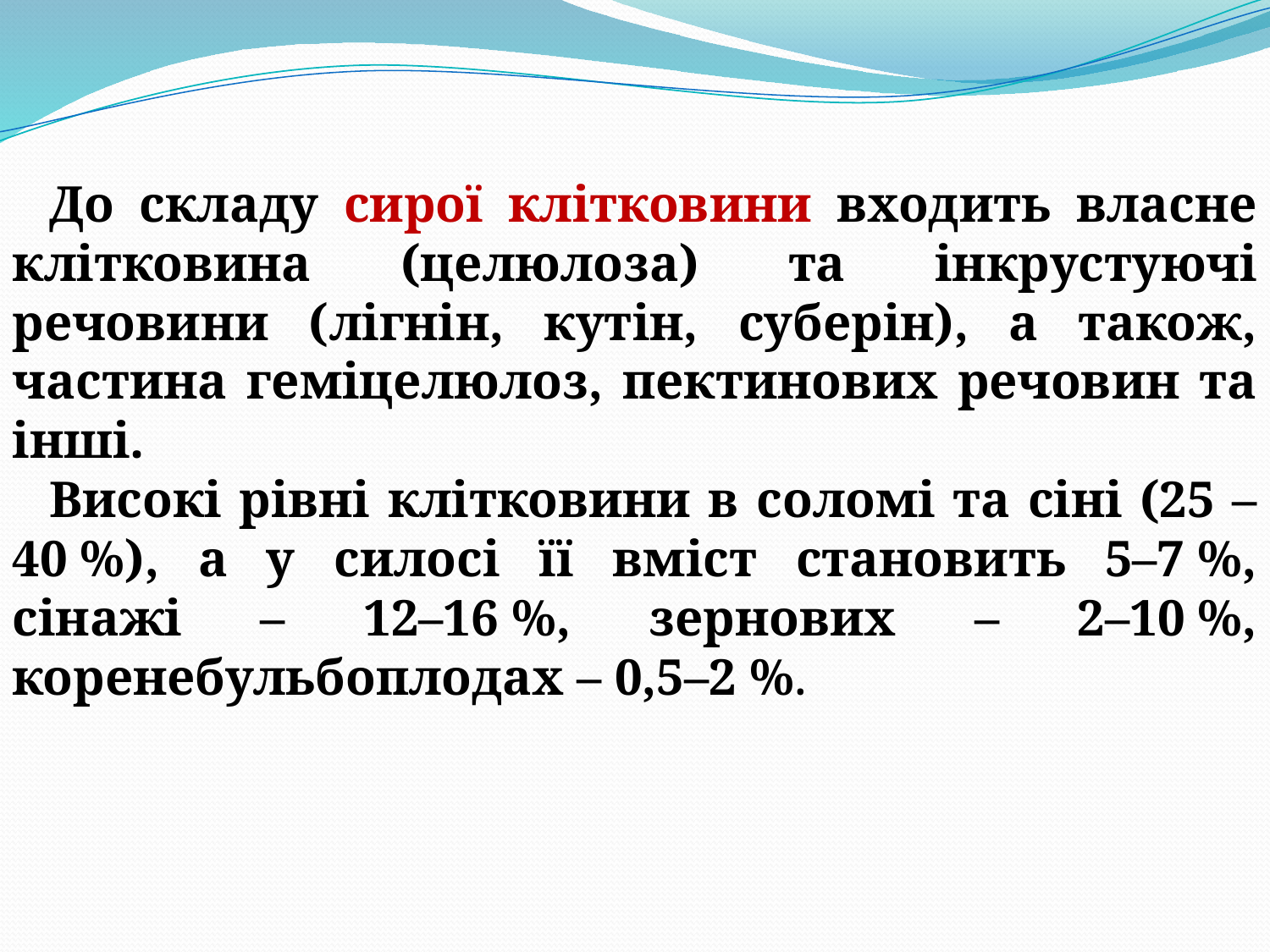

До складу сирої клітковини входить власне клітковина (целюлоза) та інкрустуючі речовини (лігнін, кутін, суберін), а також, частина геміцелюлоз, пектинових речовин та інші.
Високі рівні клітковини в соломі та сіні (25 –40 %), а у силосі її вміст становить 5–7 %, сінажі – 12–16 %, зернових – 2–10 %, коренебульбоплодах – 0,5–2 %.